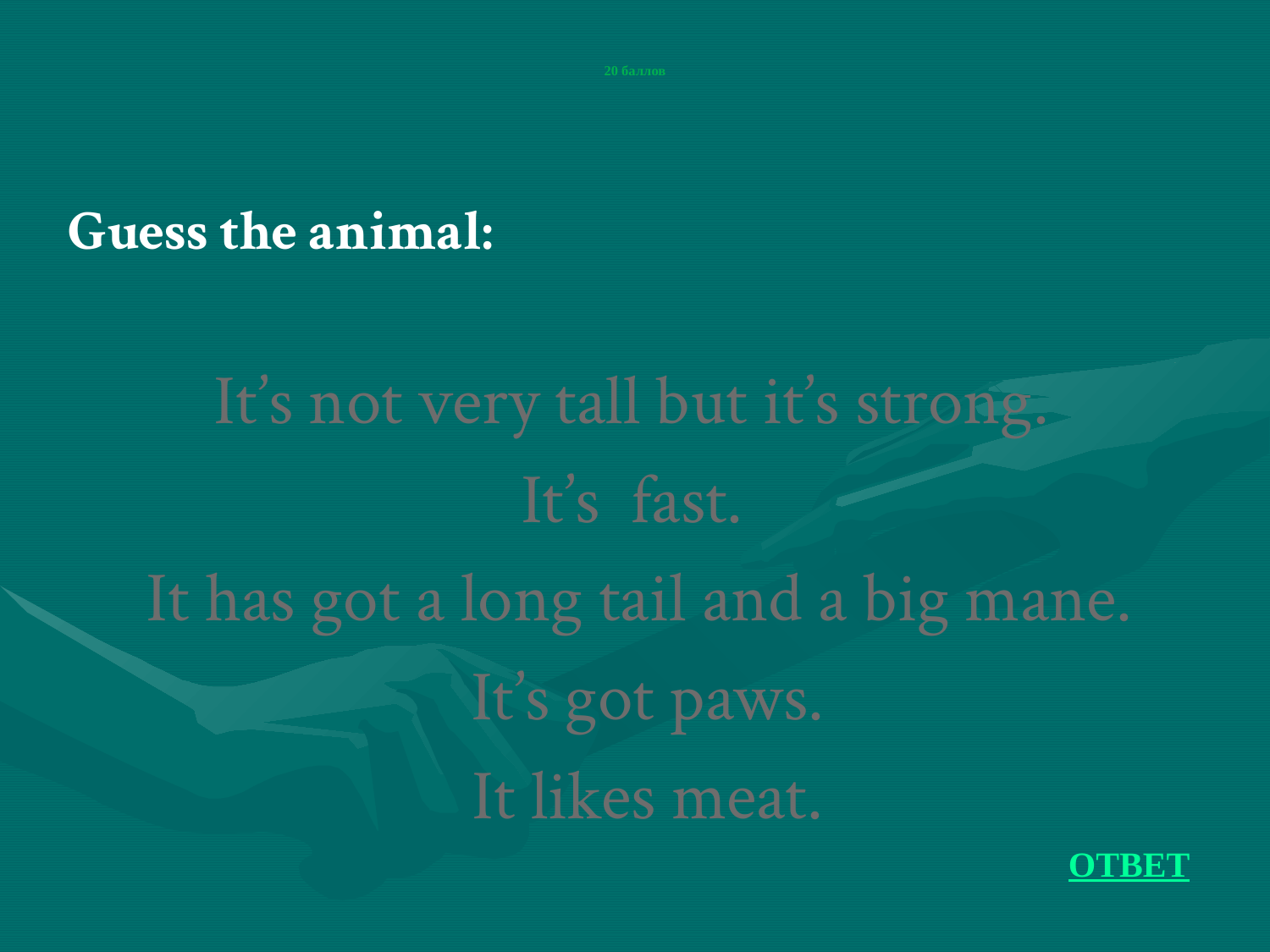

# 20 баллов
Guess the animal:

It’s not very tall but it’s strong.
It’s  fast.
It has got a long tail and a big mane.
 It’s got paws.
 It likes meat.
ОТВЕТ